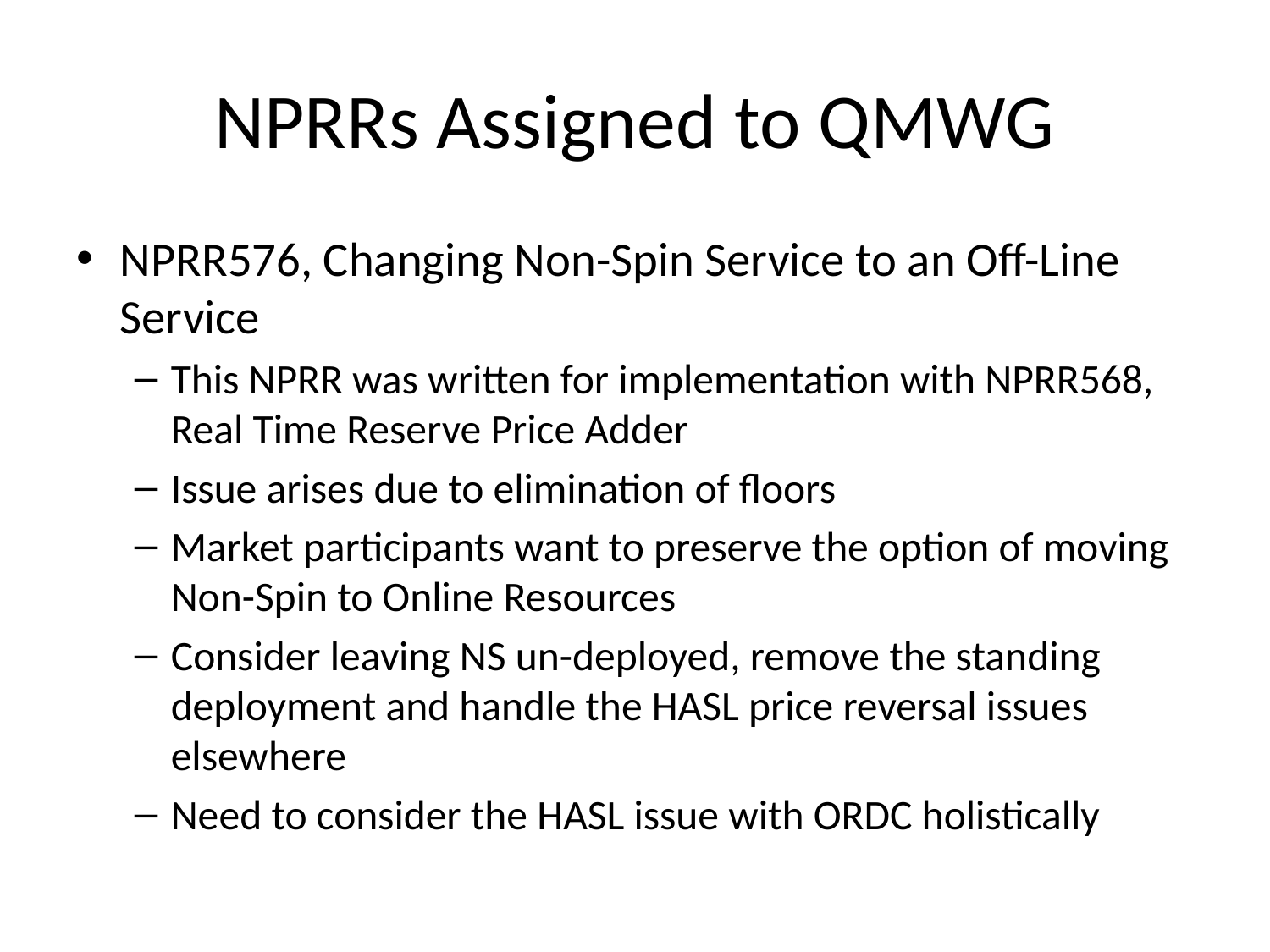

# NPRRs Assigned to QMWG
NPRR576, Changing Non-Spin Service to an Off-Line Service
This NPRR was written for implementation with NPRR568, Real Time Reserve Price Adder
Issue arises due to elimination of floors
Market participants want to preserve the option of moving Non-Spin to Online Resources
Consider leaving NS un-deployed, remove the standing deployment and handle the HASL price reversal issues elsewhere
Need to consider the HASL issue with ORDC holistically